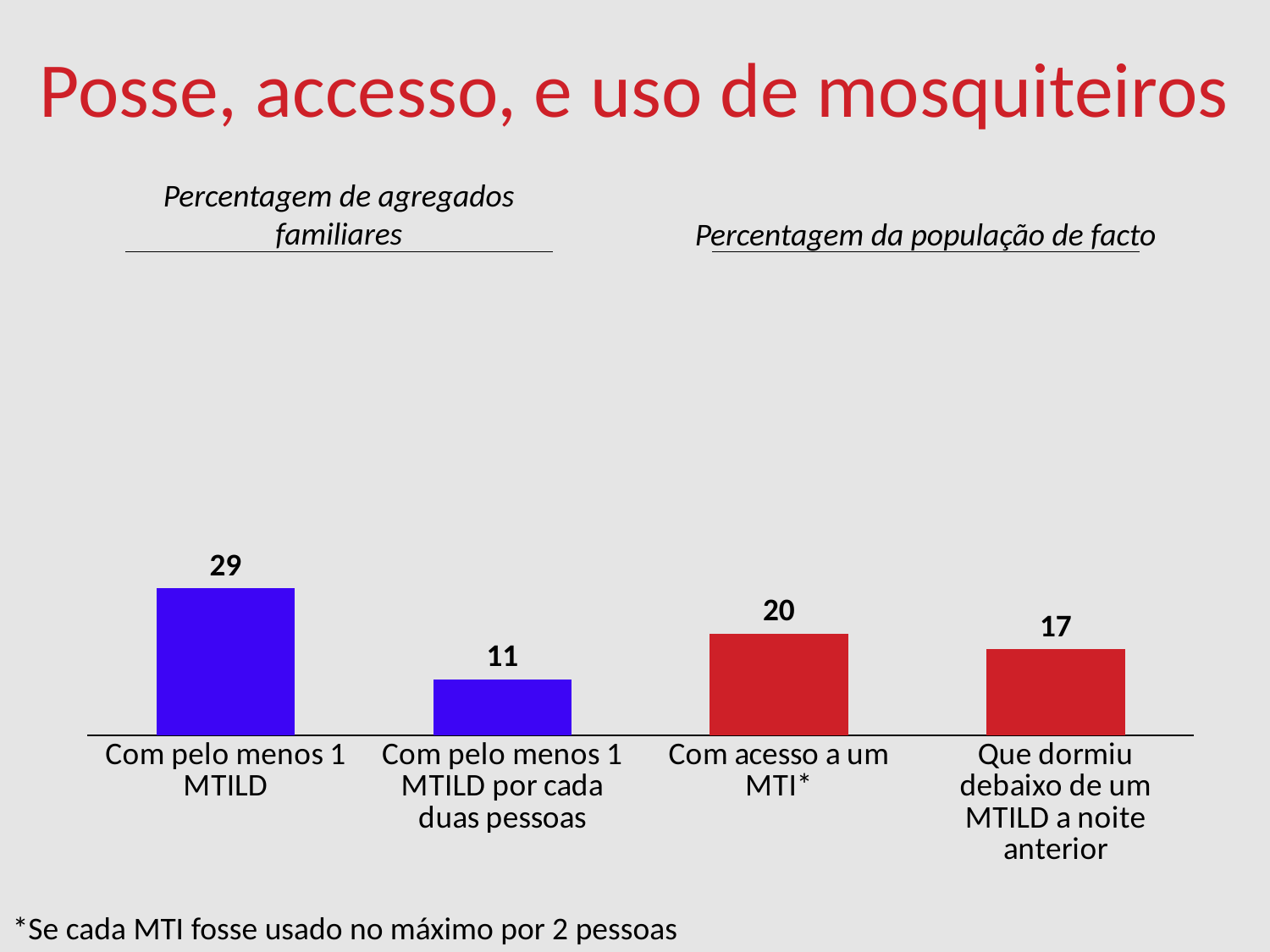

# Posse, accesso, e uso de mosquiteiros
Percentagem de agregados familiares
Percentagem da população de facto

### Chart

| Category | Column1 |
|---|---|
| Com pelo menos 1 MTILD | 29.0 |
| Com pelo menos 1 MTILD por cada duas pessoas | 11.0 |
| Com acesso a um MTI* | 20.0 |
| Que dormiu debaixo de um MTILD a noite anterior | 17.0 |
*Se cada MTI fosse usado no máximo por 2 pessoas